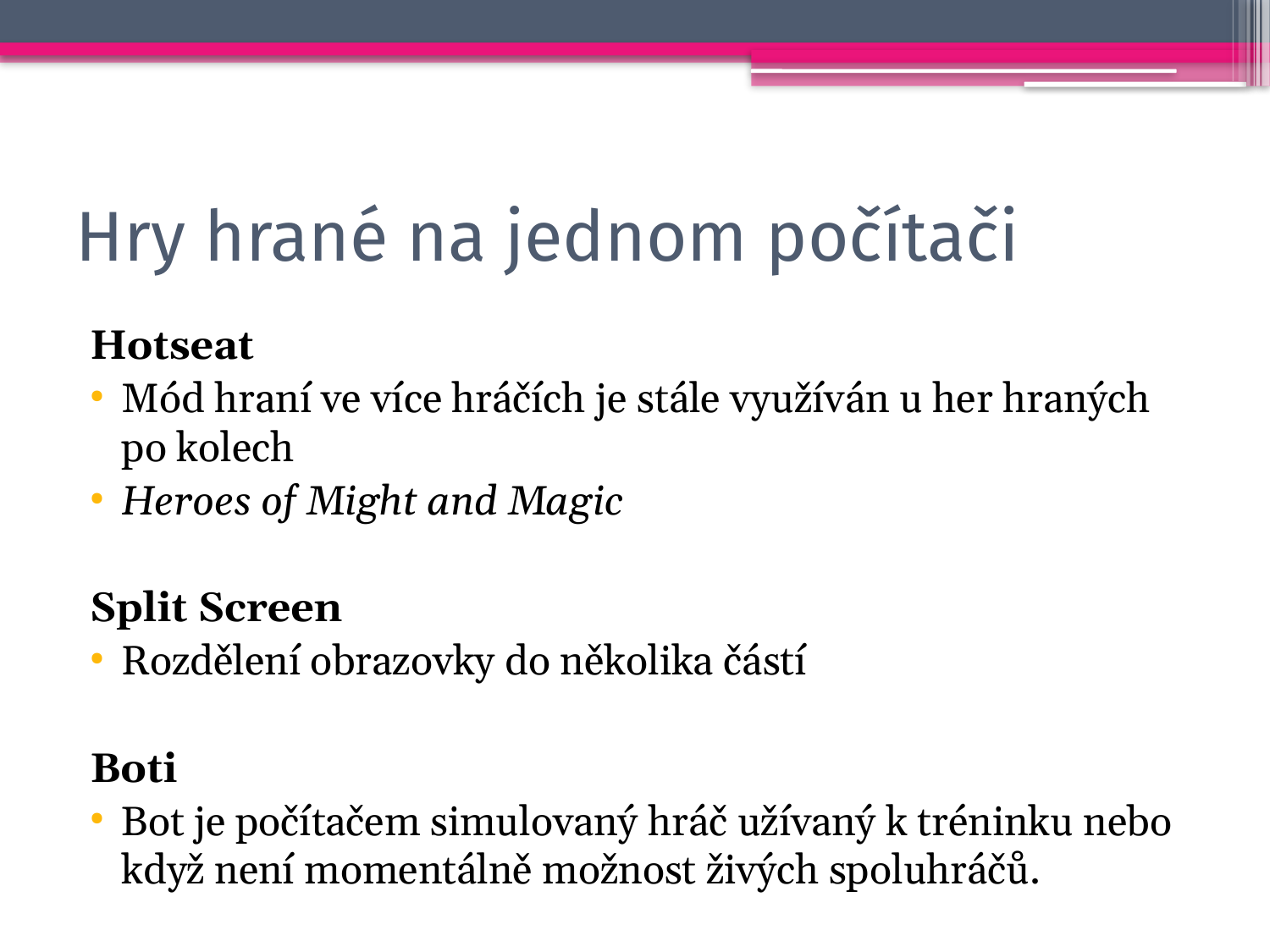

# Hry hrané na jednom počítači
Hotseat
Mód hraní ve více hráčích je stále využíván u her hraných po kolech
Heroes of Might and Magic

Split Screen
Rozdělení obrazovky do několika částí

Boti
Bot je počítačem simulovaný hráč užívaný k tréninku nebo když není momentálně možnost živých spoluhráčů.